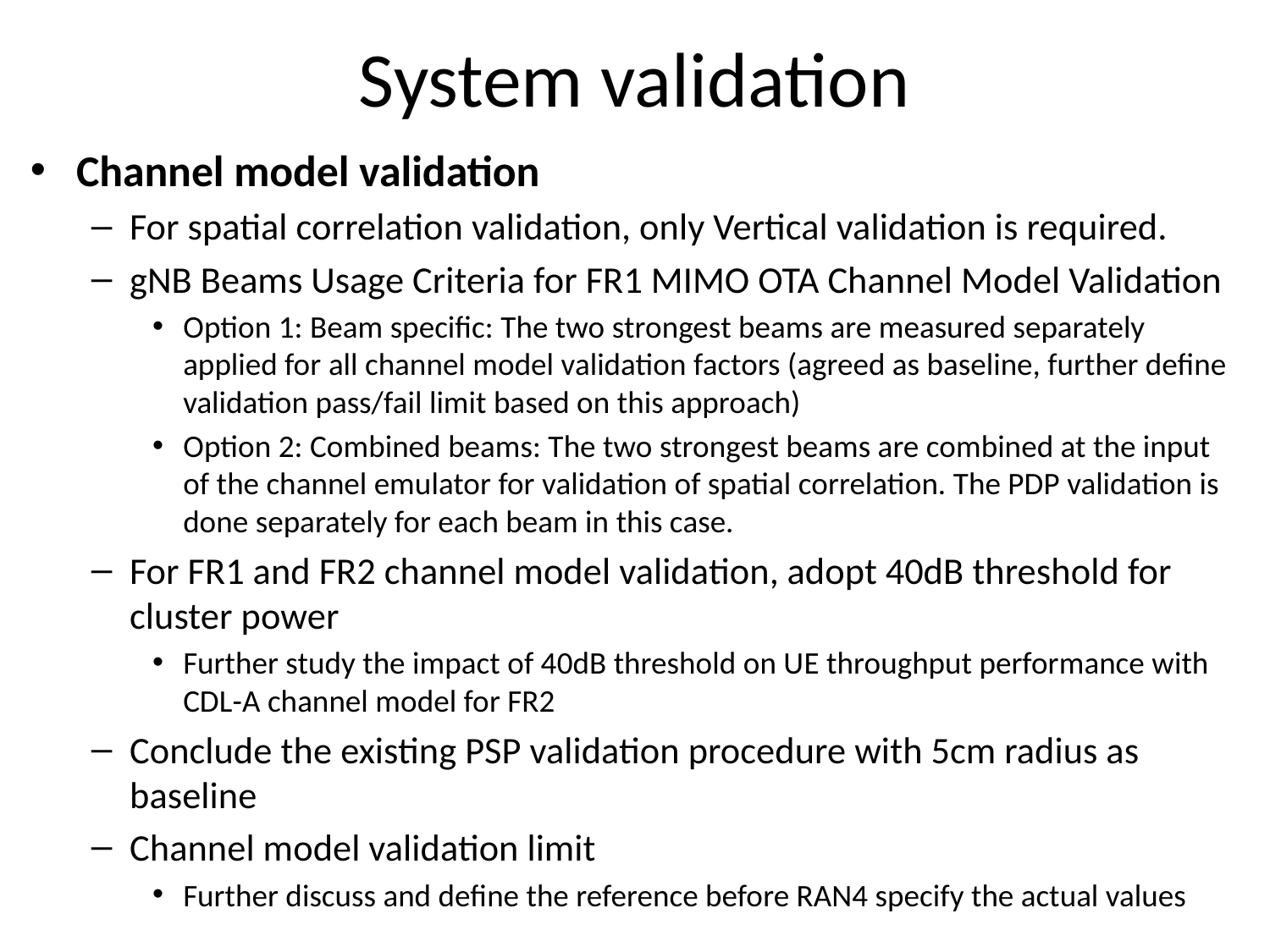

# System validation
Channel model validation
For spatial correlation validation, only Vertical validation is required.
gNB Beams Usage Criteria for FR1 MIMO OTA Channel Model Validation
Option 1: Beam specific: The two strongest beams are measured separately applied for all channel model validation factors (agreed as baseline, further define validation pass/fail limit based on this approach)
Option 2: Combined beams: The two strongest beams are combined at the input of the channel emulator for validation of spatial correlation. The PDP validation is done separately for each beam in this case.
For FR1 and FR2 channel model validation, adopt 40dB threshold for cluster power
Further study the impact of 40dB threshold on UE throughput performance with CDL-A channel model for FR2
Conclude the existing PSP validation procedure with 5cm radius as baseline
Channel model validation limit
Further discuss and define the reference before RAN4 specify the actual values